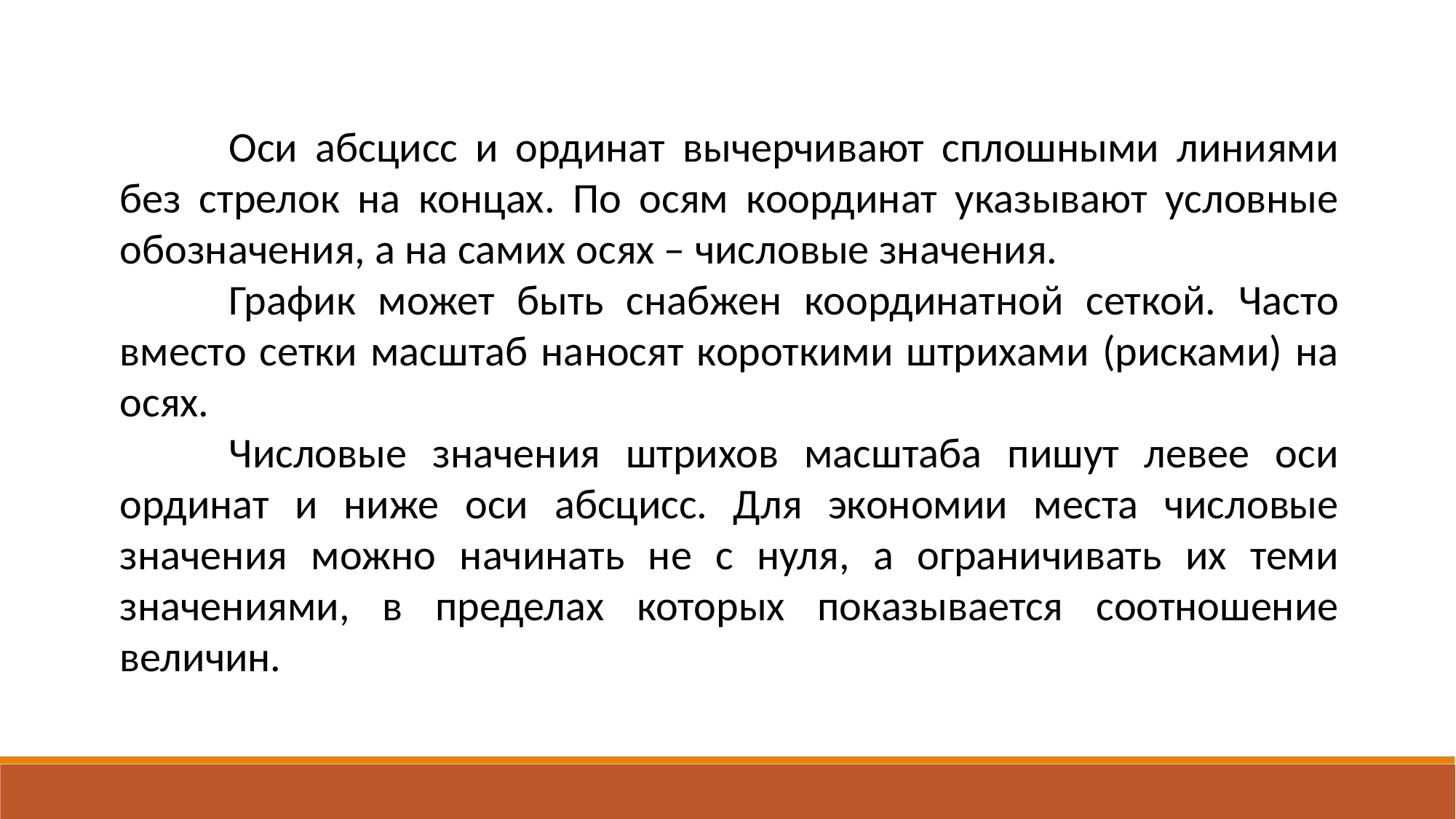

Оси абсцисс и ординат вычерчивают сплошными линиями без стрелок на концах. По осям координат указывают условные обозначения, а на самих осях – числовые значения.
	График может быть снабжен координатной сеткой. Часто вместо сетки масштаб наносят короткими штрихами (рисками) на осях.
	Числовые значения штрихов масштаба пишут левее оси ординат и ниже оси абсцисс. Для экономии места числовые значения можно начинать не с нуля, а ограничивать их теми значениями, в пределах которых показывается соотношение величин.